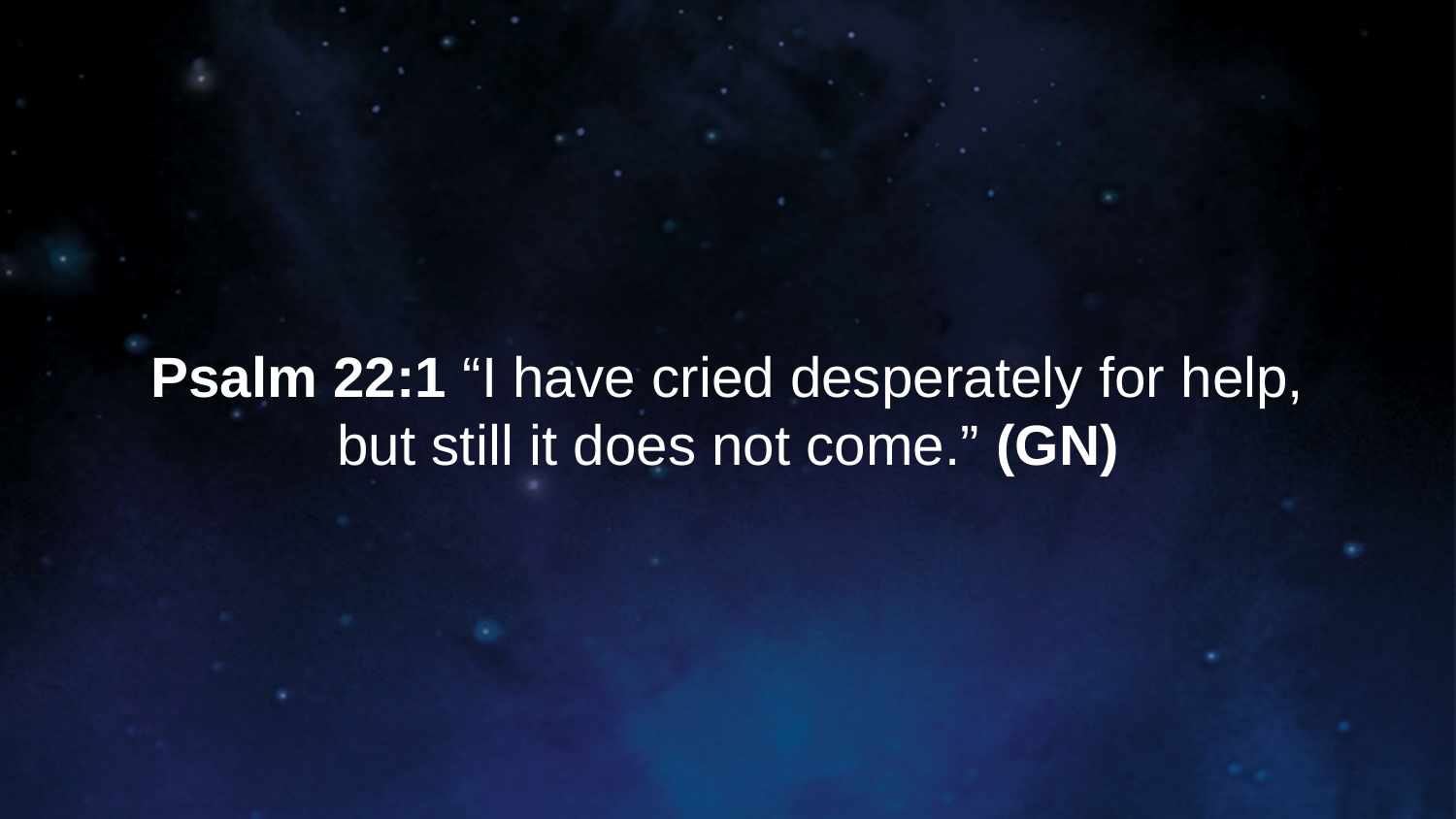

# Psalm 22:1 “I have cried desperately for help, but still it does not come.” (GN)